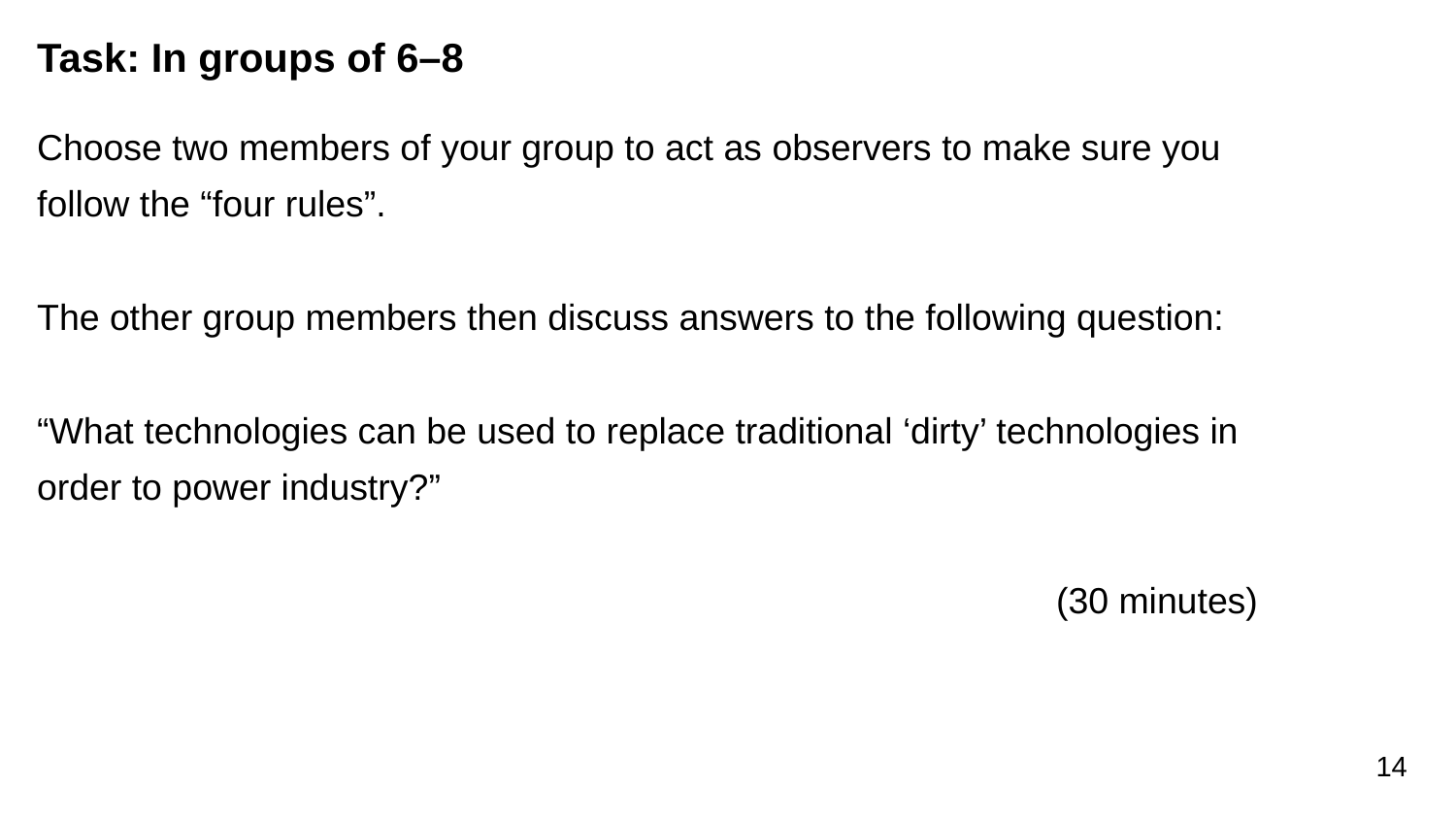

# Task: In groups of 6–8
Choose two members of your group to act as observers to make sure you follow the “four rules”.

The other group members then discuss answers to the following question:

“What technologies can be used to replace traditional ‘dirty’ technologies in order to power industry?”

(30 minutes)
14